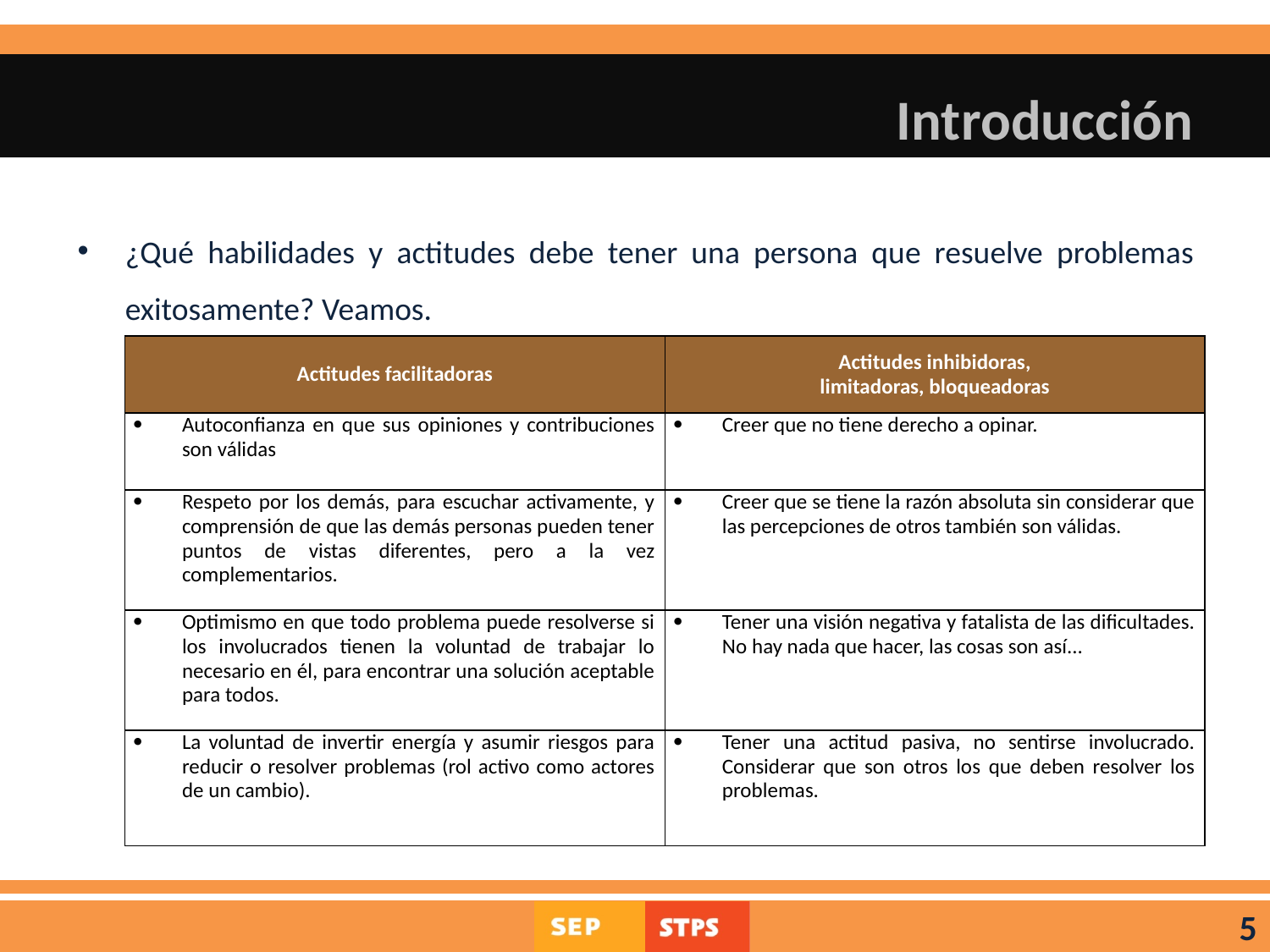

# Introducción
¿Qué habilidades y actitudes debe tener una persona que resuelve problemas exitosamente? Veamos.
| Actitudes facilitadoras | Actitudes inhibidoras, limitadoras, bloqueadoras |
| --- | --- |
| Autoconfianza en que sus opiniones y contribuciones son válidas | Creer que no tiene derecho a opinar. |
| Respeto por los demás, para escuchar activamente, y comprensión de que las demás personas pueden tener puntos de vistas diferentes, pero a la vez complementarios. | Creer que se tiene la razón absoluta sin considerar que las percepciones de otros también son válidas. |
| Optimismo en que todo problema puede resolverse si los involucrados tienen la voluntad de trabajar lo necesario en él, para encontrar una solución aceptable para todos. | Tener una visión negativa y fatalista de las dificultades. No hay nada que hacer, las cosas son así... |
| La voluntad de invertir energía y asumir riesgos para reducir o resolver problemas (rol activo como actores de un cambio). | Tener una actitud pasiva, no sentirse involucrado. Considerar que son otros los que deben resolver los problemas. |
5